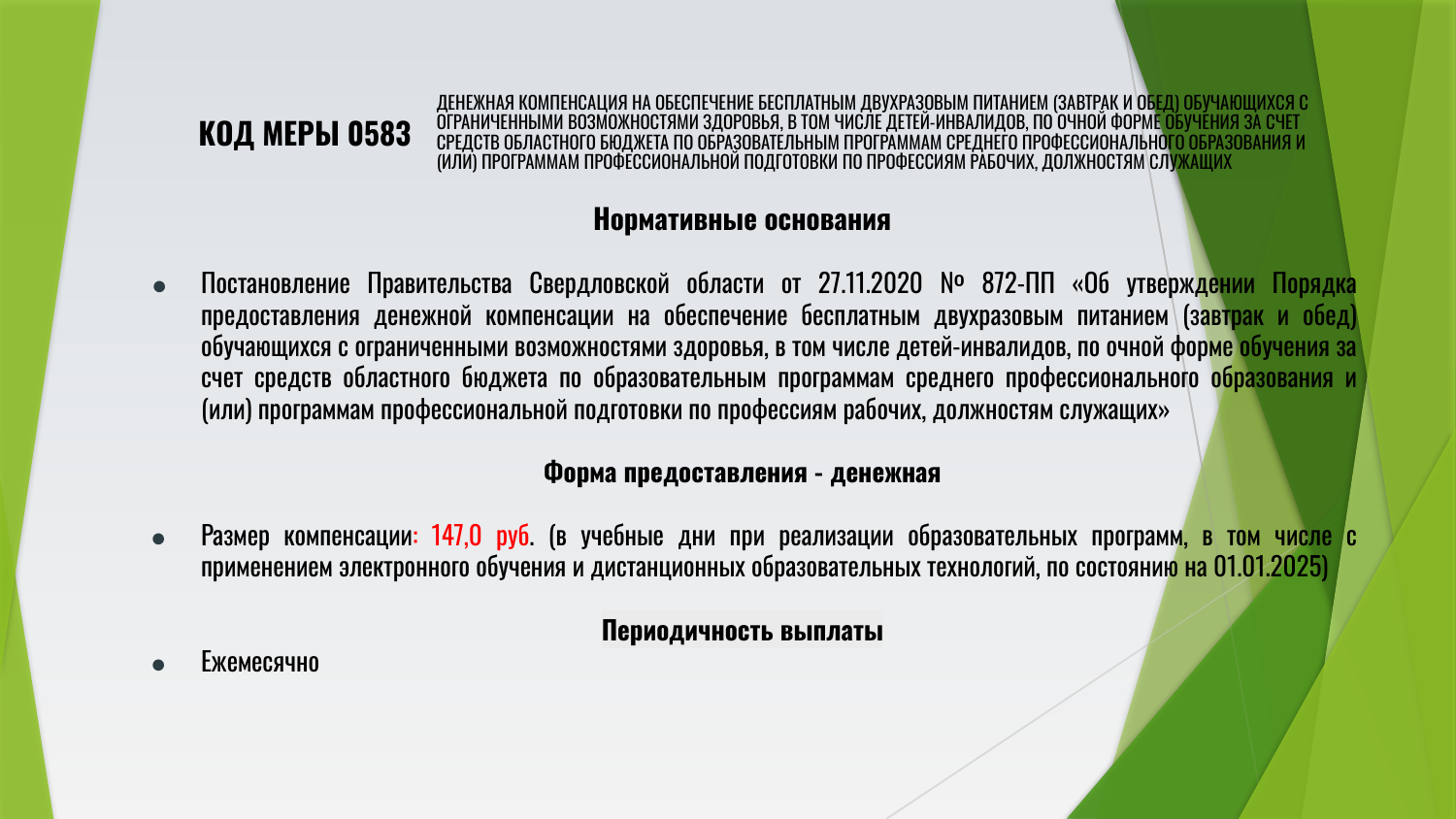

КОД МЕРЫ 0583
# Денежная компенсация на обеспечение бесплатным двухразовым питанием (завтрак и обед) обучающихся с ограниченными возможностями здоровья, в том числе детей-инвалидов, по очной форме обучения за счет средств областного бюджета по образовательным программам среднего профессионального образования и (или) программам профессиональной подготовки по профессиям рабочих, должностям служащих
Нормативные основания

Постановление Правительства Свердловской области от 27.11.2020 № 872-ПП «Об утверждении Порядка предоставления денежной компенсации на обеспечение бесплатным двухразовым питанием (завтрак и обед) обучающихся с ограниченными возможностями здоровья, в том числе детей-инвалидов, по очной форме обучения за счет средств областного бюджета по образовательным программам среднего профессионального образования и (или) программам профессиональной подготовки по профессиям рабочих, должностям служащих»

Форма предоставления - денежная

Размер компенсации: 147,0 руб. (в учебные дни при реализации образовательных программ, в том числе с применением электронного обучения и дистанционных образовательных технологий, по состоянию на 01.01.2025)

Периодичность выплаты
Ежемесячно